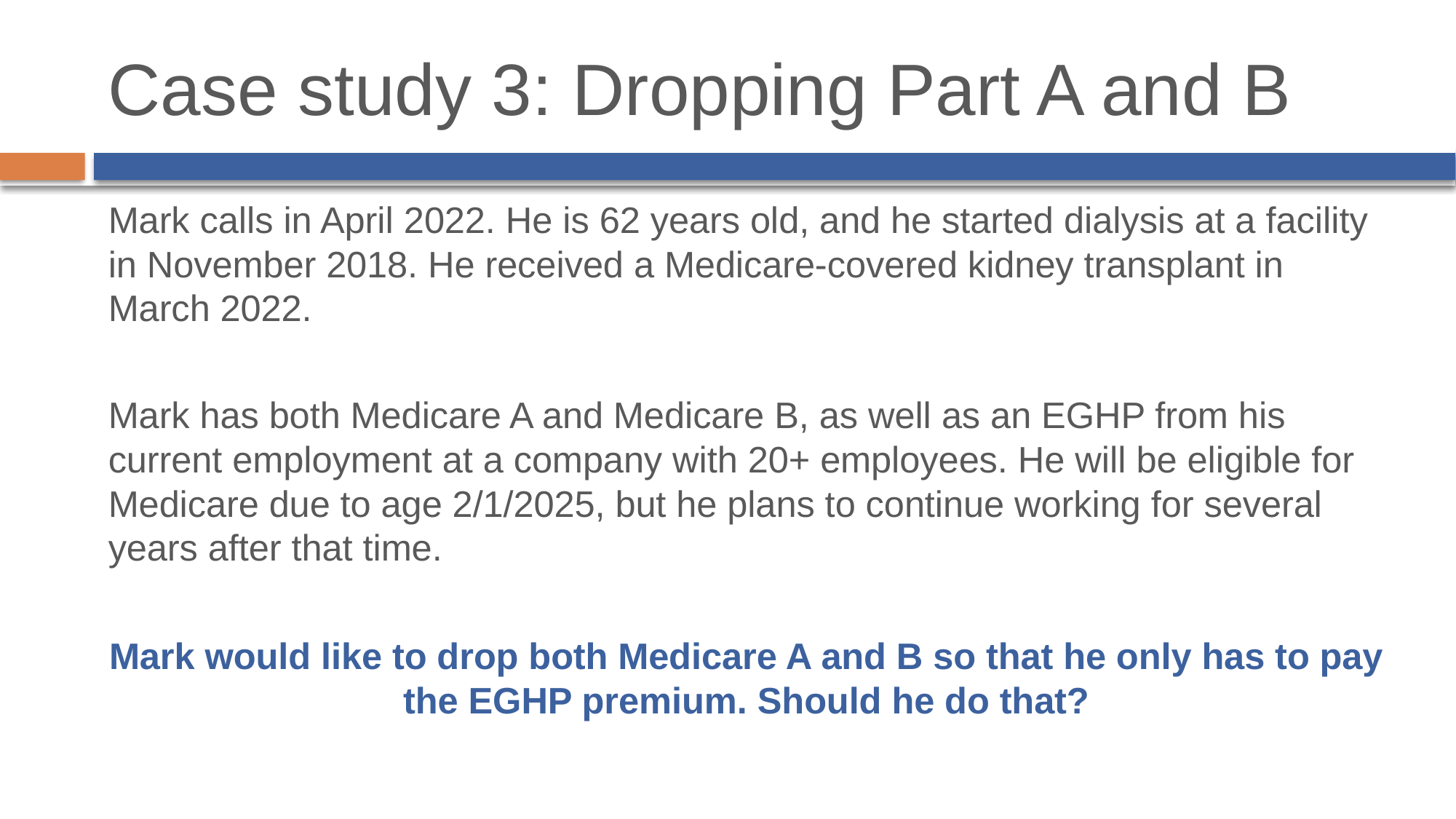

# Case study 3: Dropping Part A and B
Mark calls in April 2022. He is 62 years old, and he started dialysis at a facility in November 2018. He received a Medicare-covered kidney transplant in March 2022.

Mark has both Medicare A and Medicare B, as well as an EGHP from his current employment at a company with 20+ employees. He will be eligible for Medicare due to age 2/1/2025, but he plans to continue working for several years after that time.

Mark would like to drop both Medicare A and B so that he only has to pay the EGHP premium. Should he do that?